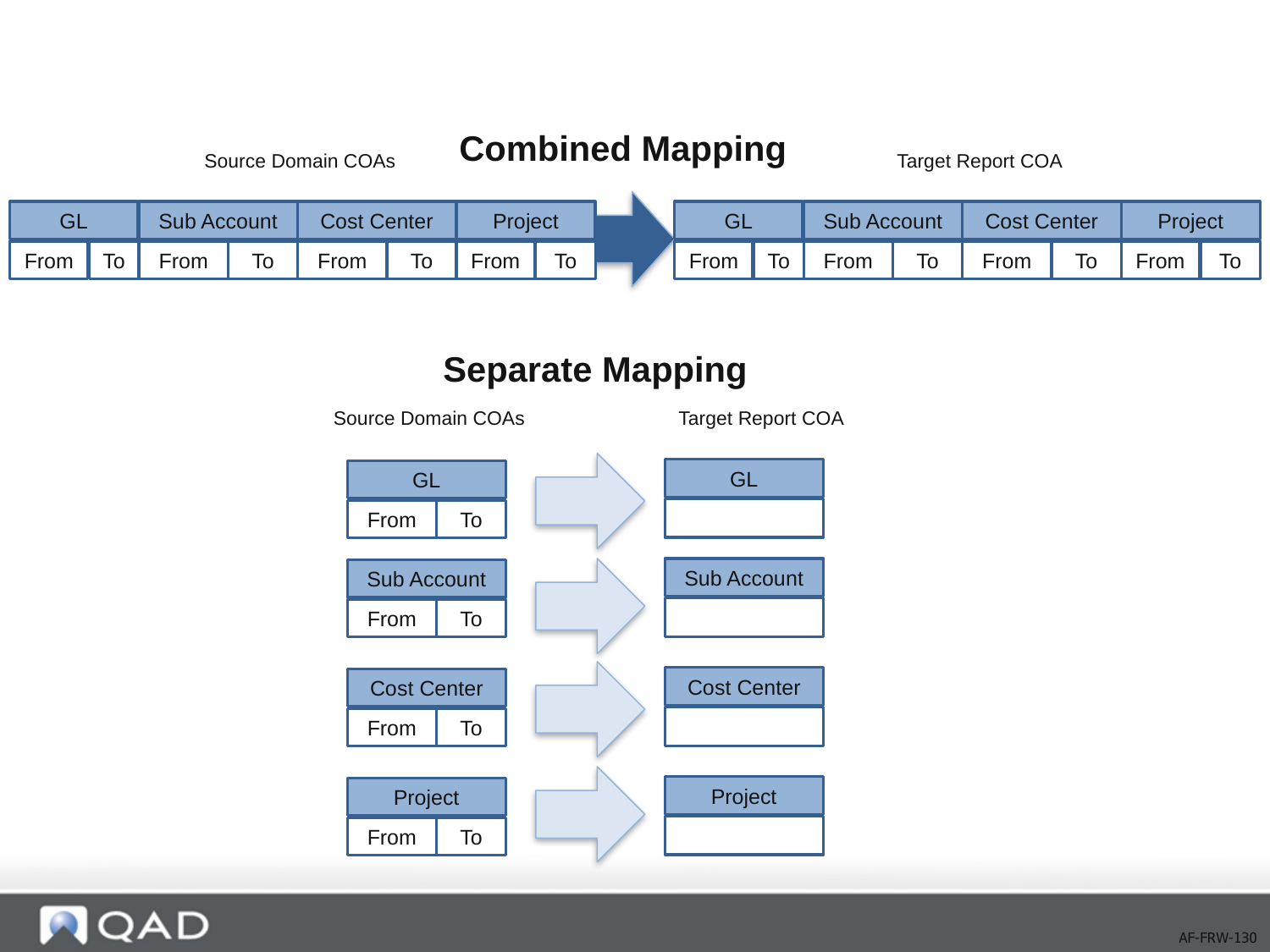

Combined Mapping
Source Domain COAs
Target Report COA

GL
Sub Account
Cost Center
Project
GL
Sub Account
Cost Center
Project
From
To
From
To
From
To
From
To
From
To
From
To
From
To
From
To
Separate Mapping
Source Domain COAs
Target Report COA

GL
GL

From
To

Sub Account
Sub Account

From
To

Cost Center
Cost Center

From
To

Project
Project

From
To
AF-FRW-130